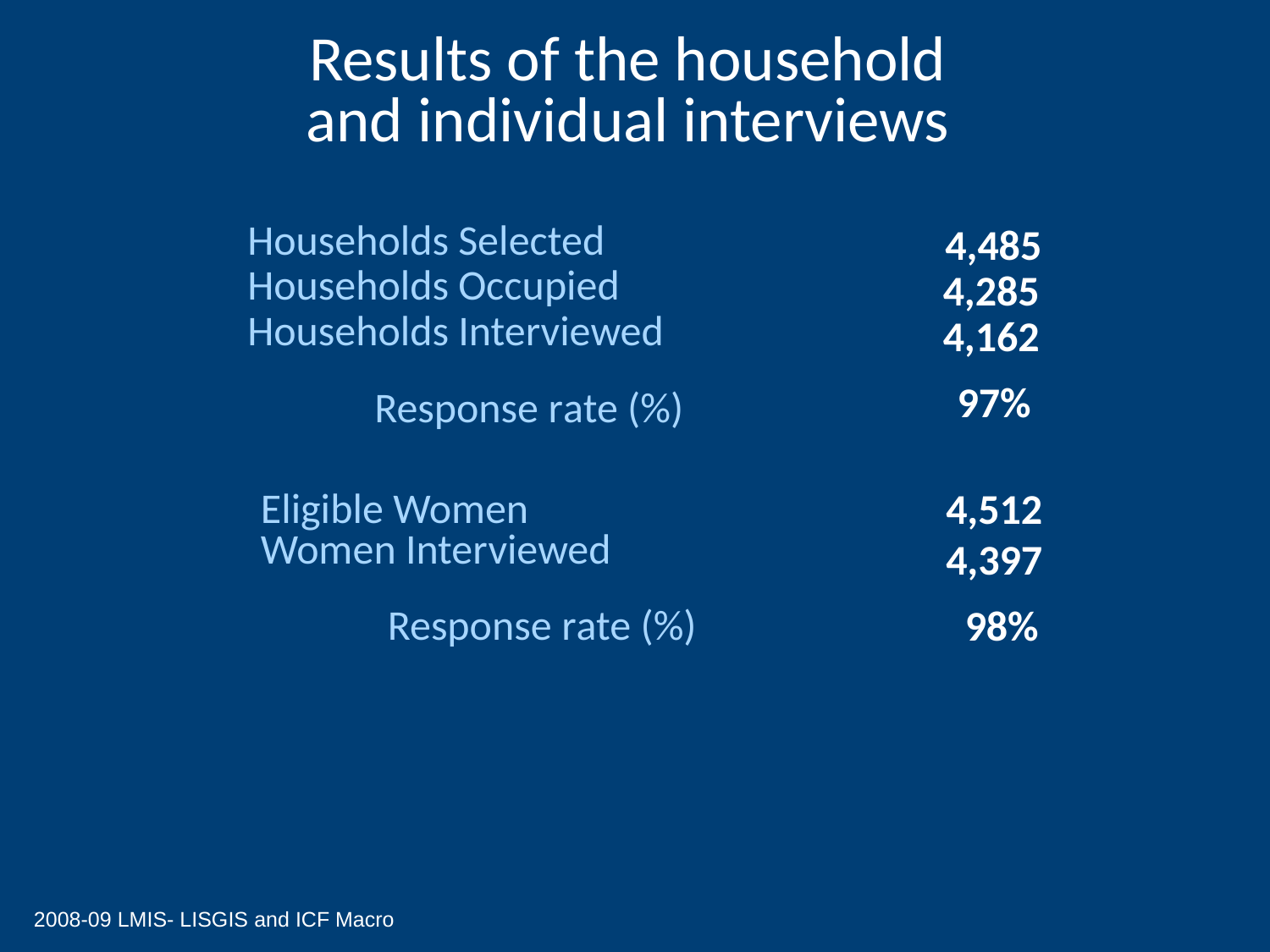

# Results of the household and individual interviews
Households Selected
Households Occupied
Households Interviewed

 	Response rate (%)
 4,485
 4,285
 4,162

  97%

   4,512
   4,397
     98%
Eligible Women
Women Interviewed

  	Response rate (%)
2008-09 LMIS- LISGIS and ICF Macro